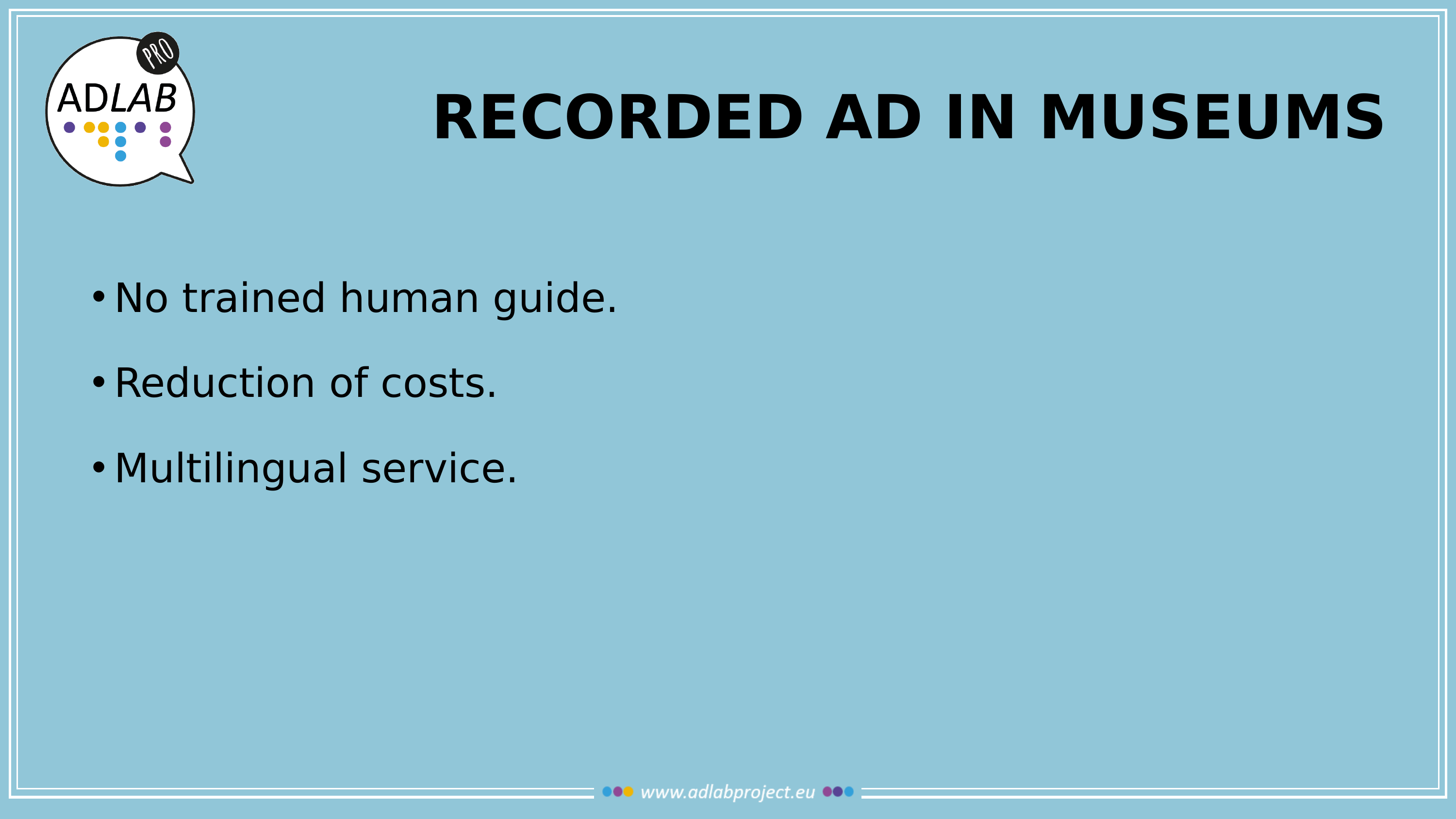

# Recorded ad in museums
No trained human guide.
Reduction of costs.
Multilingual service.